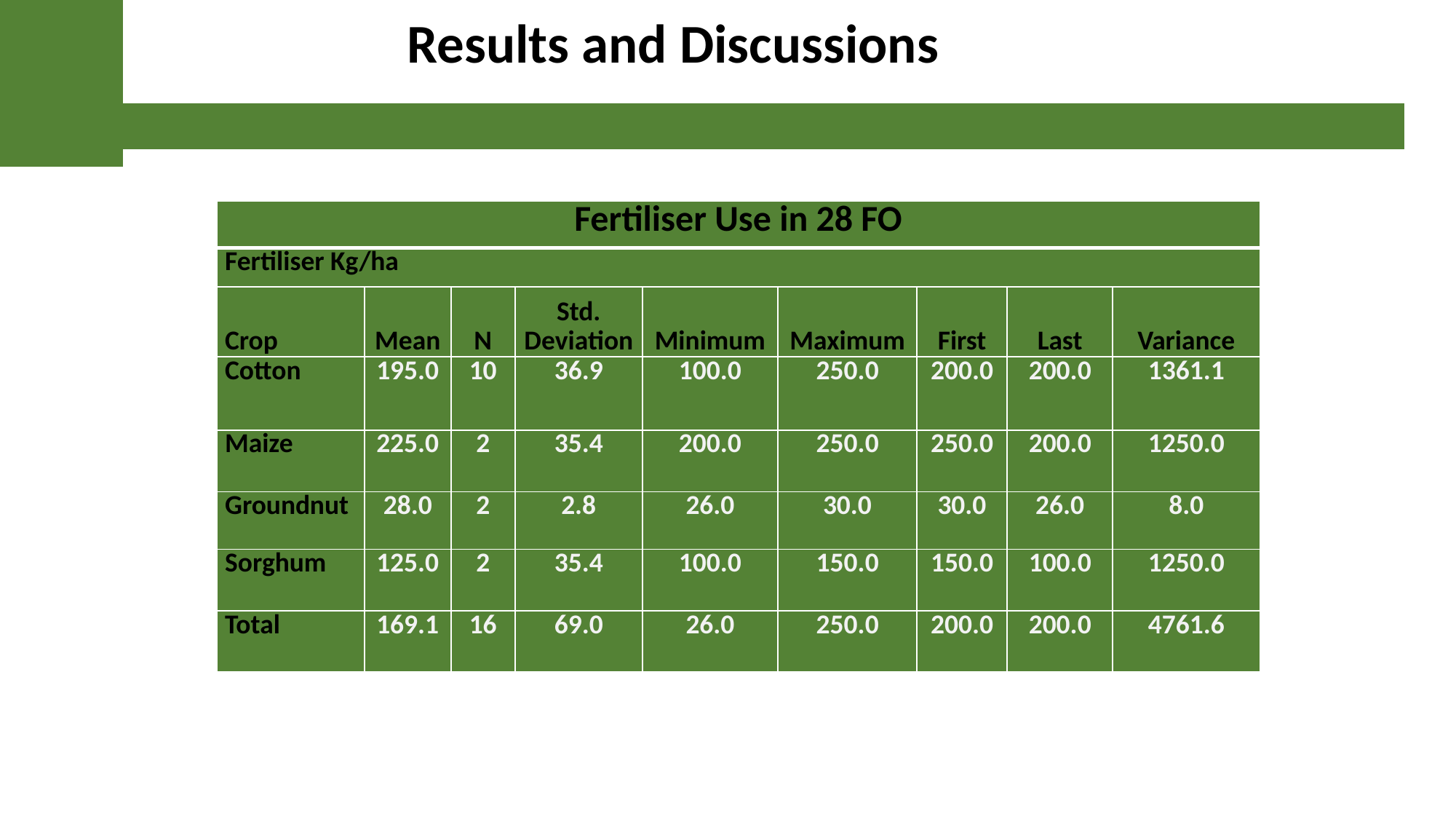

Results and Discussions

| Fertiliser Use in 28 FO |  |  |  |  |  |  |  |  |
| --- | --- | --- | --- | --- | --- | --- | --- | --- |
| Fertiliser Kg/ha |  |  |  |  |  |  |  |  |
| Crop | Mean | N | Std. Deviation | Minimum | Maximum | First | Last | Variance |
| Cotton | 195.0 | 10 | 36.9 | 100.0 | 250.0 | 200.0 | 200.0 | 1361.1 |
| Maize | 225.0 | 2 | 35.4 | 200.0 | 250.0 | 250.0 | 200.0 | 1250.0 |
| Groundnut | 28.0 | 2 | 2.8 | 26.0 | 30.0 | 30.0 | 26.0 | 8.0 |
| Sorghum | 125.0 | 2 | 35.4 | 100.0 | 150.0 | 150.0 | 100.0 | 1250.0 |
| Total | 169.1 | 16 | 69.0 | 26.0 | 250.0 | 200.0 | 200.0 | 4761.6 |